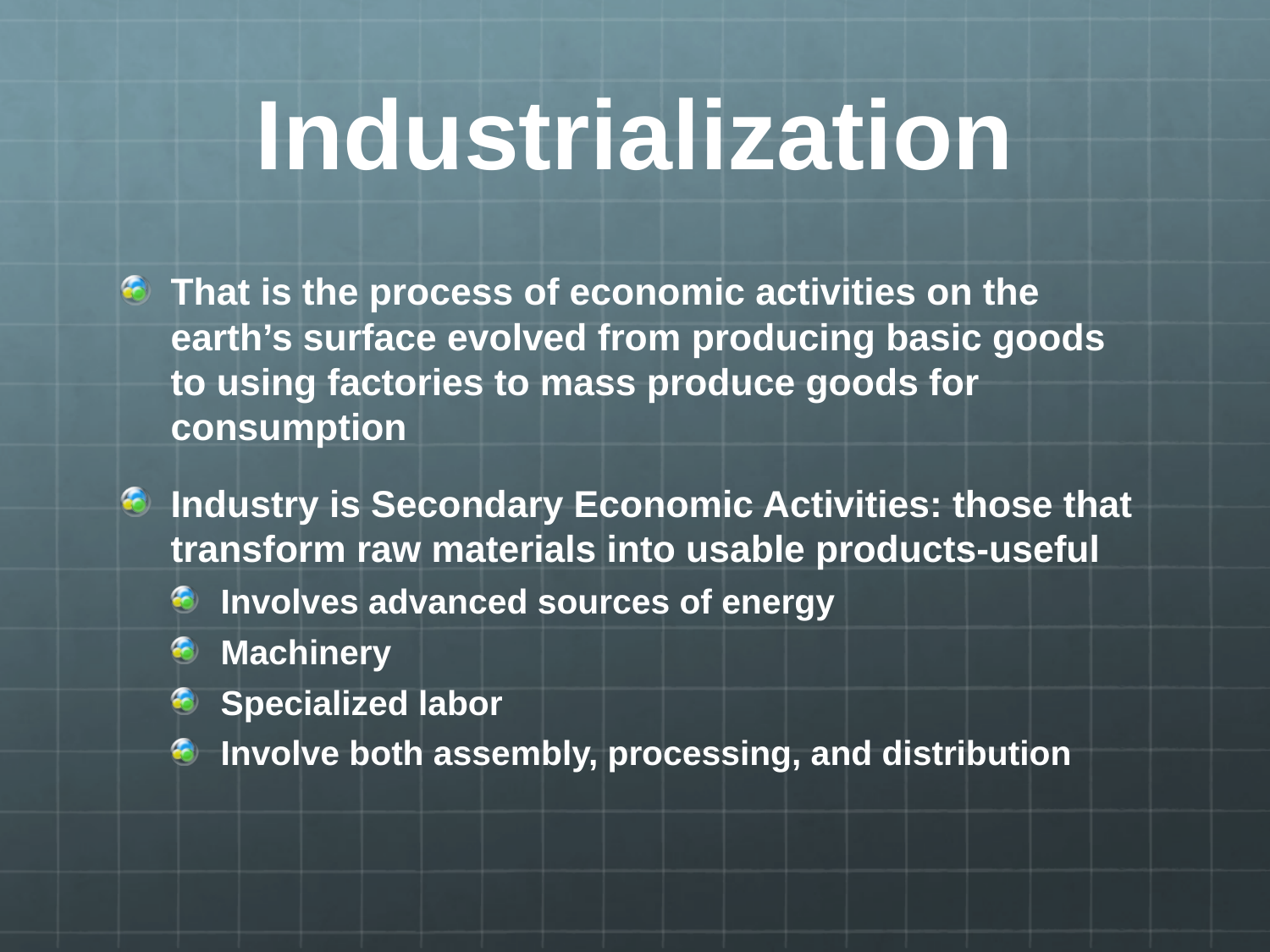

# Industrialization
That is the process of economic activities on the earth’s surface evolved from producing basic goods to using factories to mass produce goods for consumption
Industry is Secondary Economic Activities: those that transform raw materials into usable products-useful
Involves advanced sources of energy
Machinery
Specialized labor
Involve both assembly, processing, and distribution